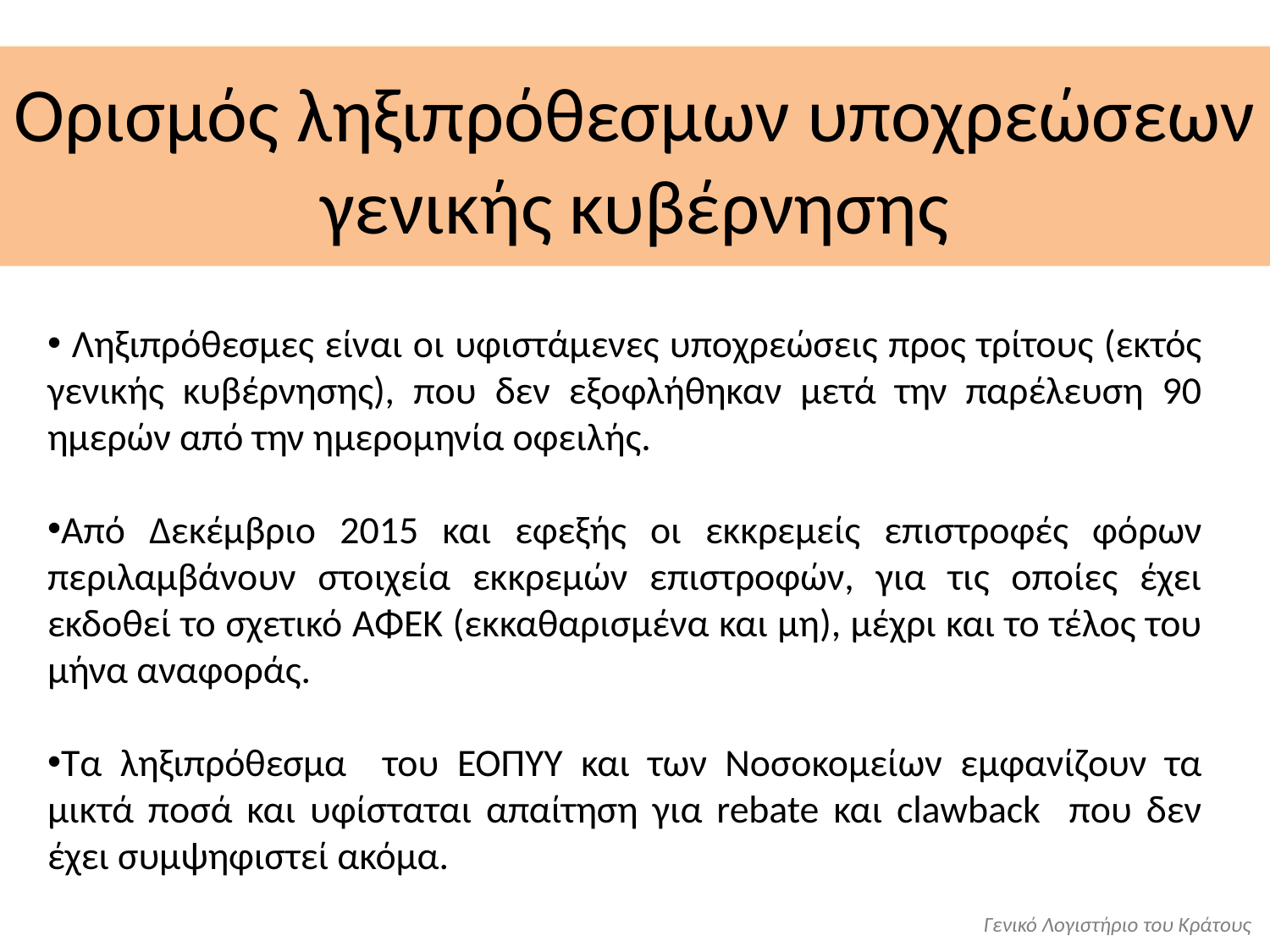

# Ορισμός ληξιπρόθεσμων υποχρεώσεων γενικής κυβέρνησης

 Ληξιπρόθεσμες είναι οι υφιστάμενες υποχρεώσεις προς τρίτους (εκτός γενικής κυβέρνησης), που δεν εξοφλήθηκαν μετά την παρέλευση 90 ημερών από την ημερομηνία οφειλής.

Από Δεκέμβριο 2015 και εφεξής οι εκκρεμείς επιστροφές φόρων περιλαμβάνουν στοιχεία εκκρεμών επιστροφών, για τις οποίες έχει εκδοθεί το σχετικό ΑΦΕΚ (εκκαθαρισμένα και μη), μέχρι και το τέλος του μήνα αναφοράς.

Τα ληξιπρόθεσμα  του ΕΟΠΥΥ και των Νοσοκομείων εμφανίζουν τα μικτά ποσά και υφίσταται απαίτηση για rebate και clawback  που δεν έχει συμψηφιστεί ακόμα.

Γενικό Λογιστήριο του Κράτους